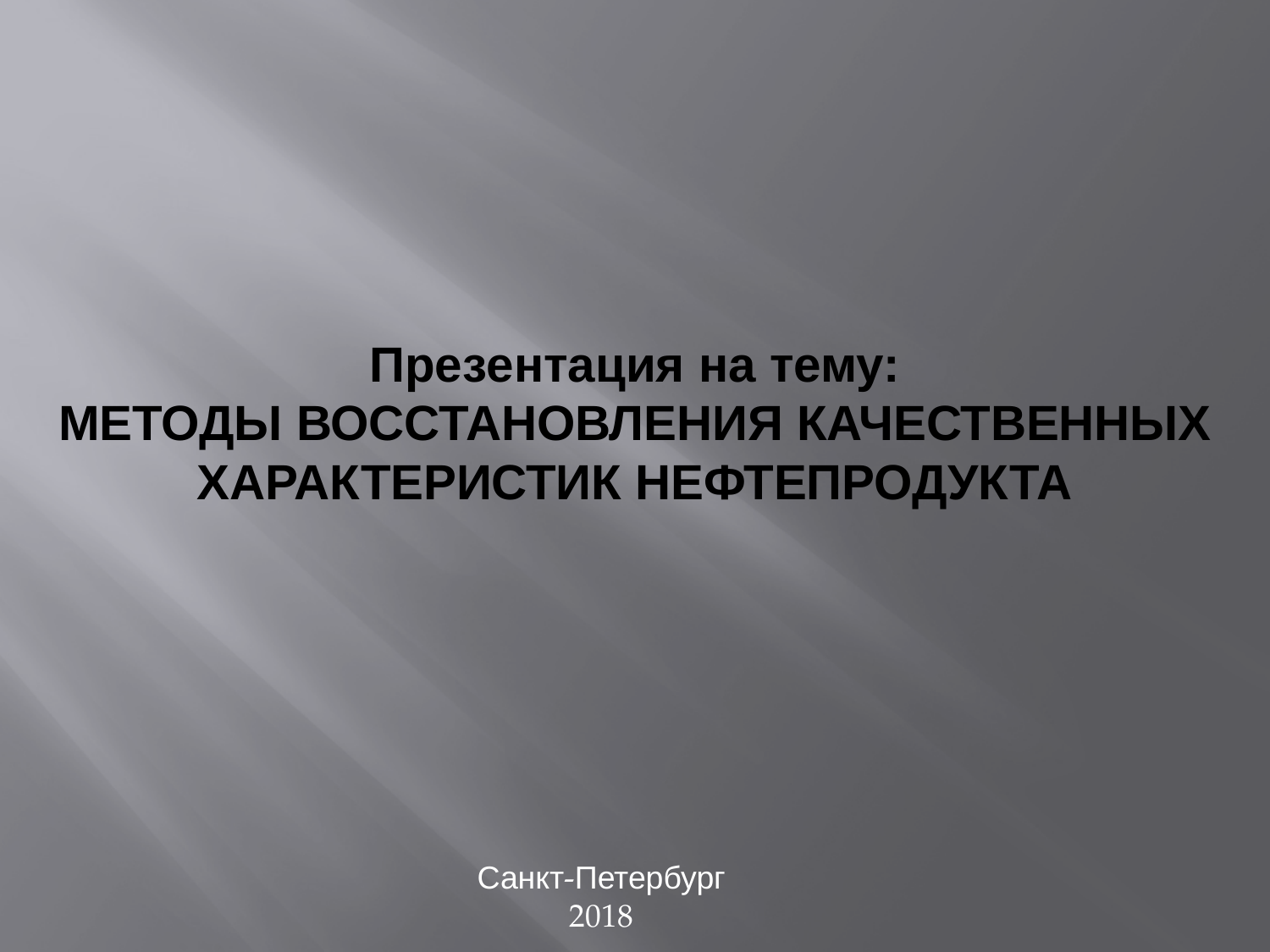

Презентация на тему:
МЕТОДЫ ВОССТАНОВЛЕНИЯ КАЧЕСТВЕННЫХ ХАРАКТЕРИСТИК НЕФТЕПРОДУКТА
Санкт-Петербург
2018